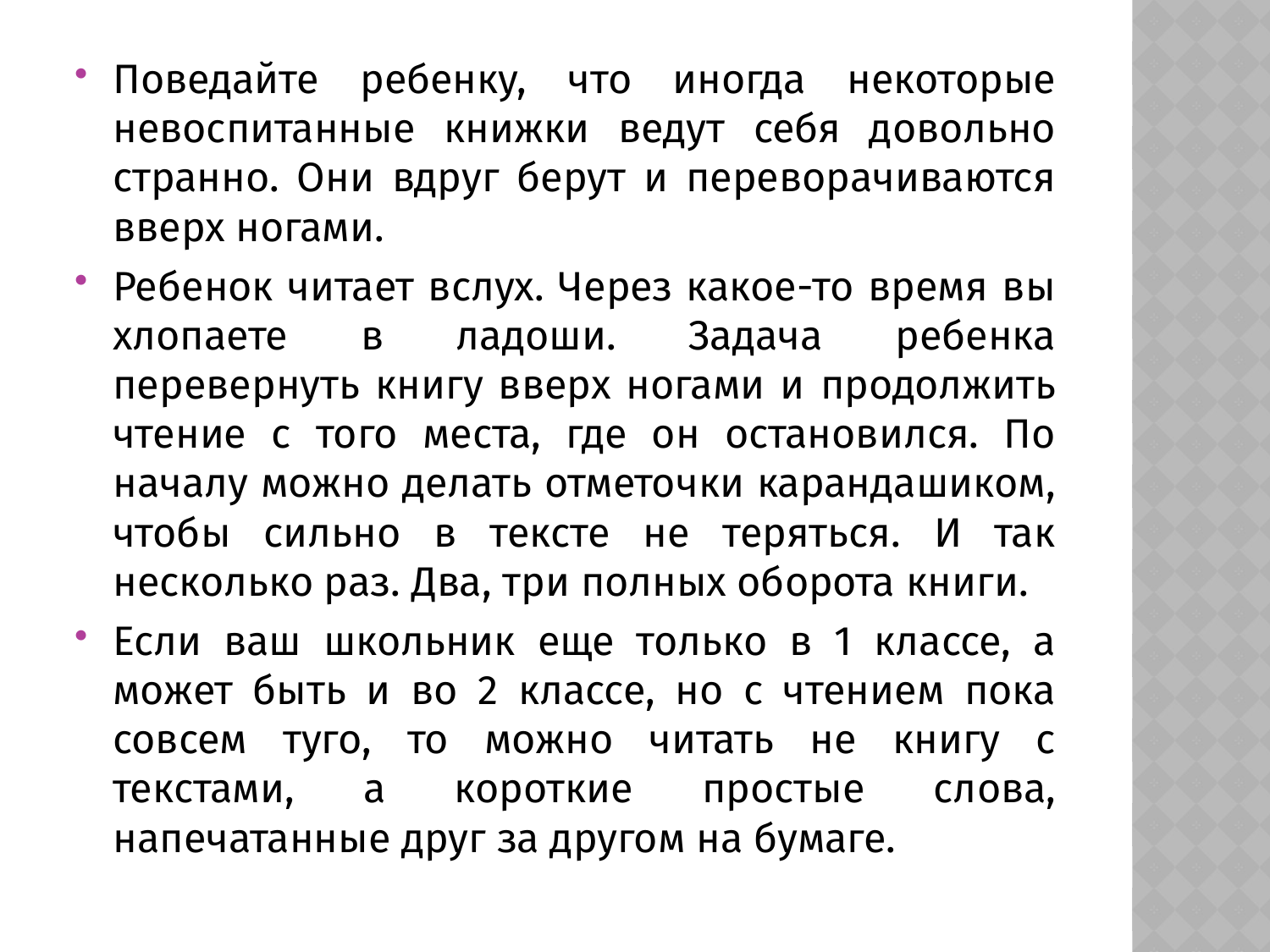

#
Поведайте ребенку, что иногда некоторые невоспитанные книжки ведут себя довольно странно. Они вдруг берут и переворачиваются вверх ногами.
Ребенок читает вслух. Через какое-то время вы хлопаете в ладоши. Задача ребенка перевернуть книгу вверх ногами и продолжить чтение с того места, где он остановился. По началу можно делать отметочки карандашиком, чтобы сильно в тексте не теряться. И так несколько раз. Два, три полных оборота книги.
Если ваш школьник еще только в 1 классе, а может быть и во 2 классе, но с чтением пока совсем туго, то можно читать не книгу с текстами, а короткие простые слова, напечатанные друг за другом на бумаге.